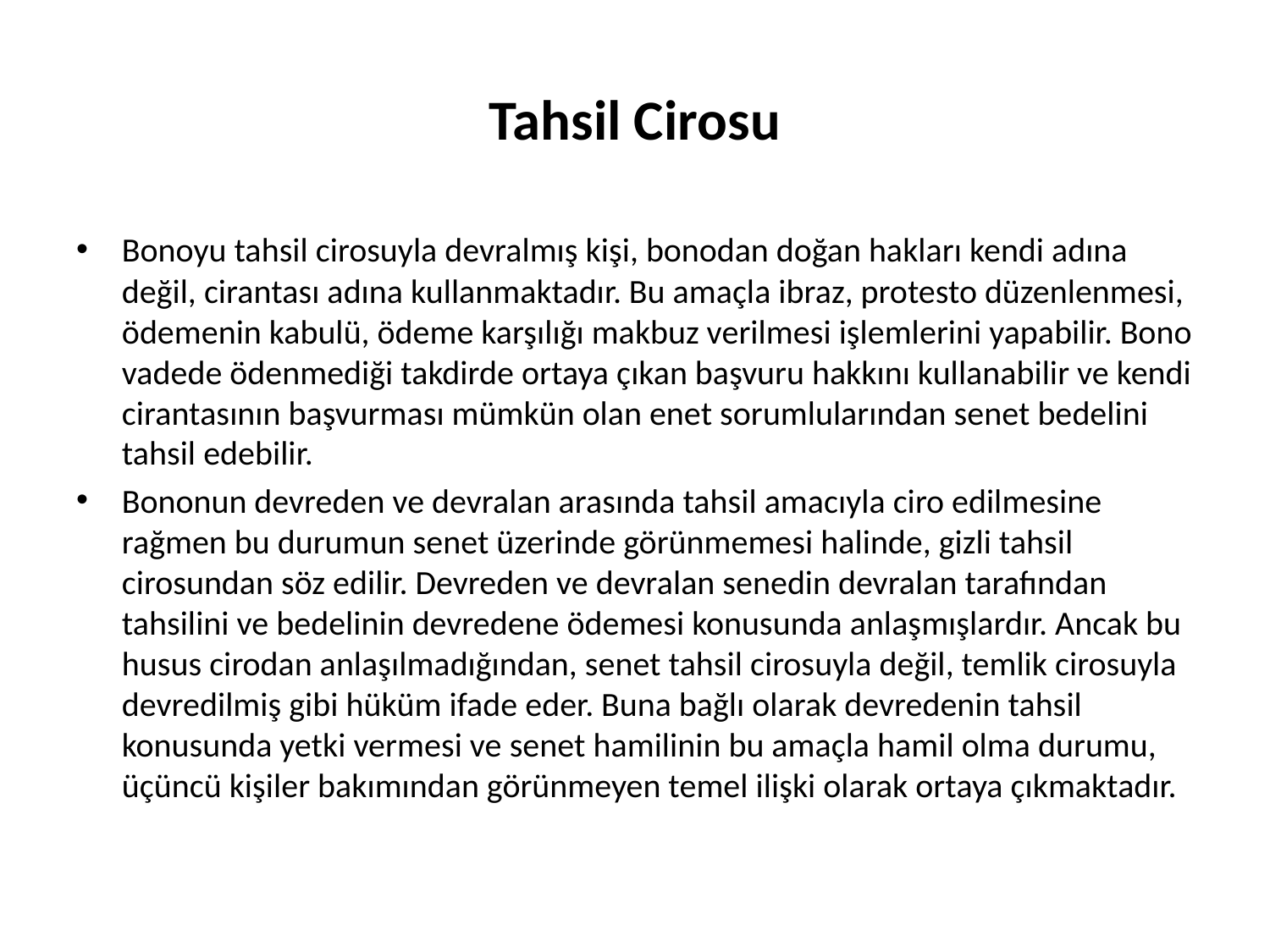

# Tahsil Cirosu
Bonoyu tahsil cirosuyla devralmış kişi, bonodan doğan hakları kendi adına değil, cirantası adına kullanmaktadır. Bu amaçla ibraz, protesto düzenlenmesi, ödemenin kabulü, ödeme karşılığı makbuz verilmesi işlemlerini yapabilir. Bono vadede ödenmediği takdirde ortaya çıkan başvuru hakkını kullanabilir ve kendi cirantasının başvurması mümkün olan enet sorumlularından senet bedelini tahsil edebilir.
Bononun devreden ve devralan arasında tahsil amacıyla ciro edilmesine rağmen bu durumun senet üzerinde görünmemesi halinde, gizli tahsil cirosundan söz edilir. Devreden ve devralan senedin devralan tarafından tahsilini ve bedelinin devredene ödemesi konusunda anlaşmışlardır. Ancak bu husus cirodan anlaşılmadığından, senet tahsil cirosuyla değil, temlik cirosuyla devredilmiş gibi hüküm ifade eder. Buna bağlı olarak devredenin tahsil konusunda yetki vermesi ve senet hamilinin bu amaçla hamil olma durumu, üçüncü kişiler bakımından görünmeyen temel ilişki olarak ortaya çıkmaktadır.